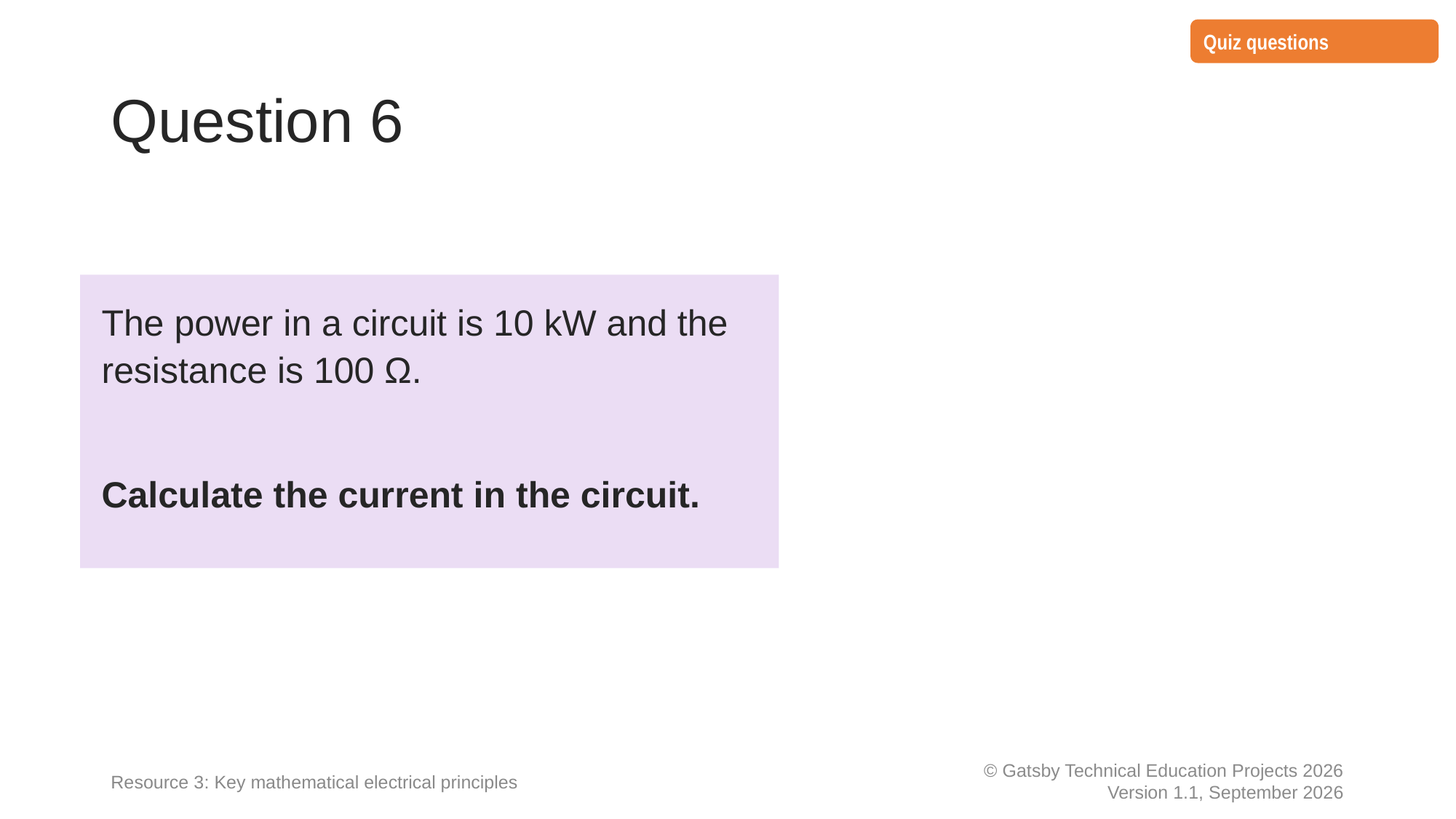

Quiz questions
# Question 6
The power in a circuit is 10 kW and the resistance is 100 Ω.

Calculate the current in the circuit.
Resource 3: Key mathematical electrical principles